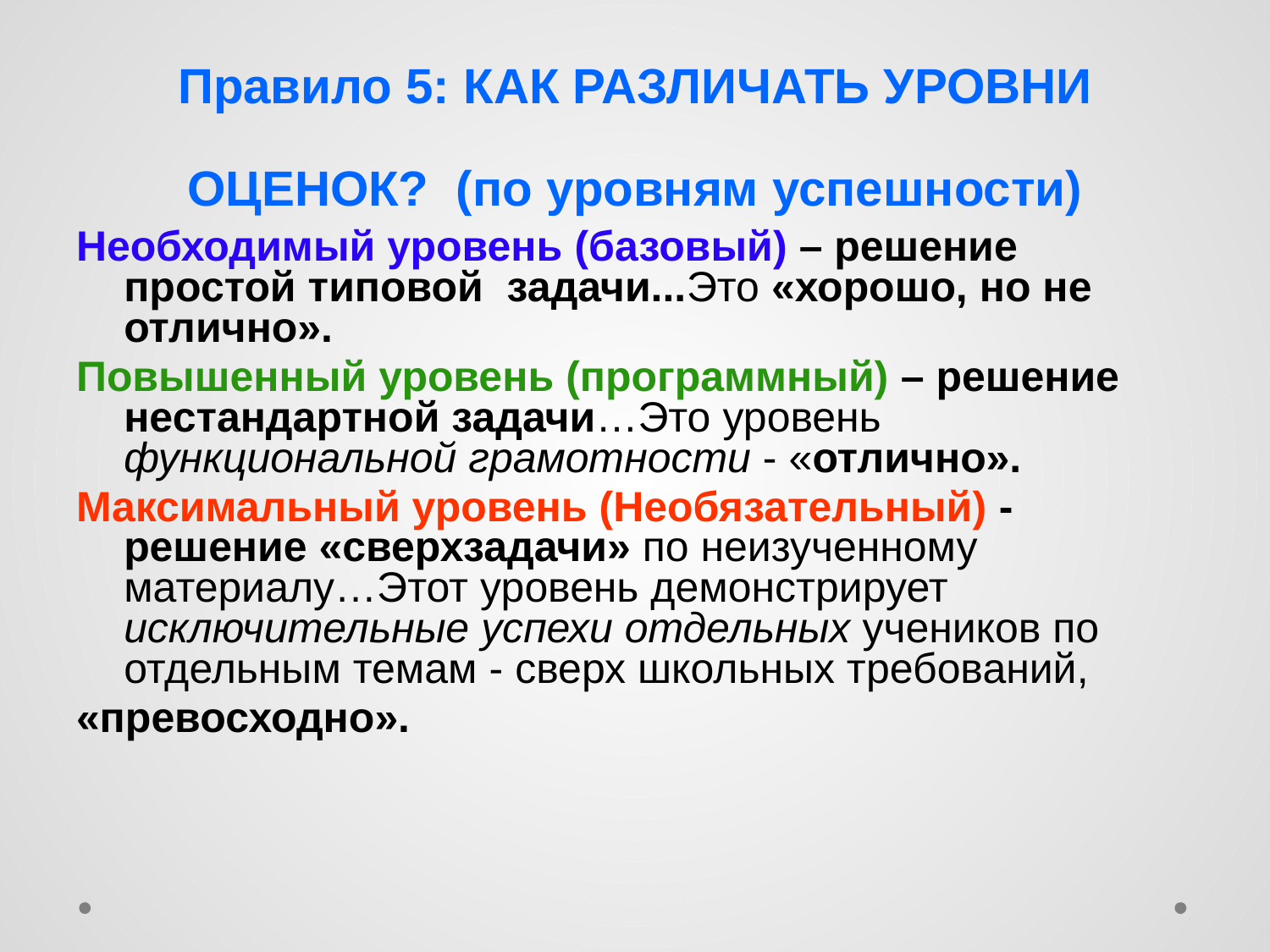

# Правило 5: КАК РАЗЛИЧАТЬ УРОВНИ ОЦЕНОК?  (по уровням успешности)
Необходимый уровень (базовый) – решение простой типовой  задачи...Это «хорошо, но не отлично».
Повышенный уровень (программный) – решение нестандартной задачи…Это уровень функциональной грамотности - «отлично».
Максимальный уровень (Необязательный) - решение «сверхзадачи» по неизученному материалу…Этот уровень демонстрирует исключительные успехи отдельных учеников по отдельным темам - сверх школьных требований,
«превосходно».